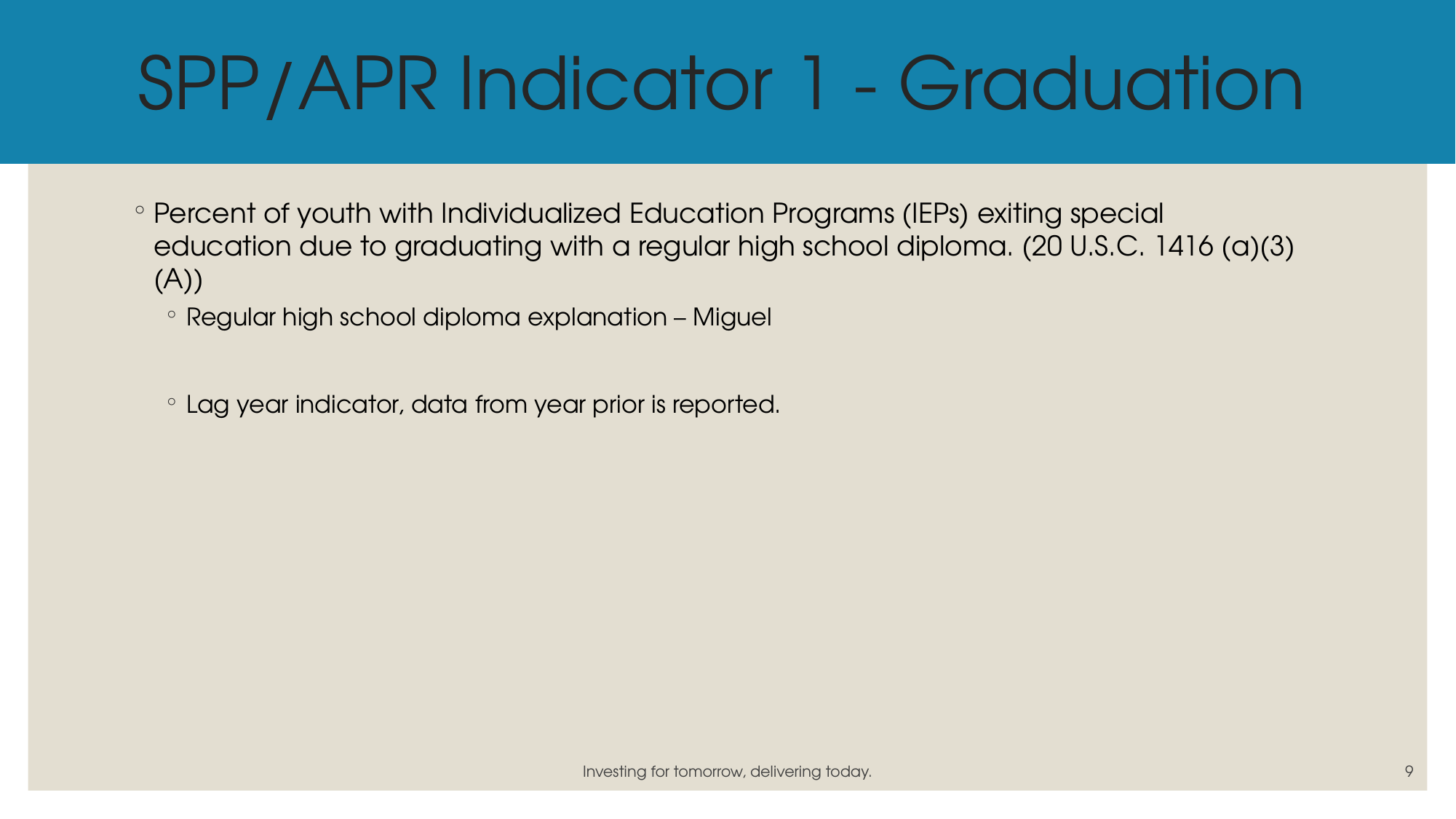

# SPP/APR Indicator 1 - Graduation
Percent of youth with Individualized Education Programs (IEPs) exiting special education due to graduating with a regular high school diploma. (20 U.S.C. 1416 (a)(3)(A))
Regular high school diploma explanation – Miguel

Lag year indicator, data from year prior is reported.

Investing for tomorrow, delivering today.
9